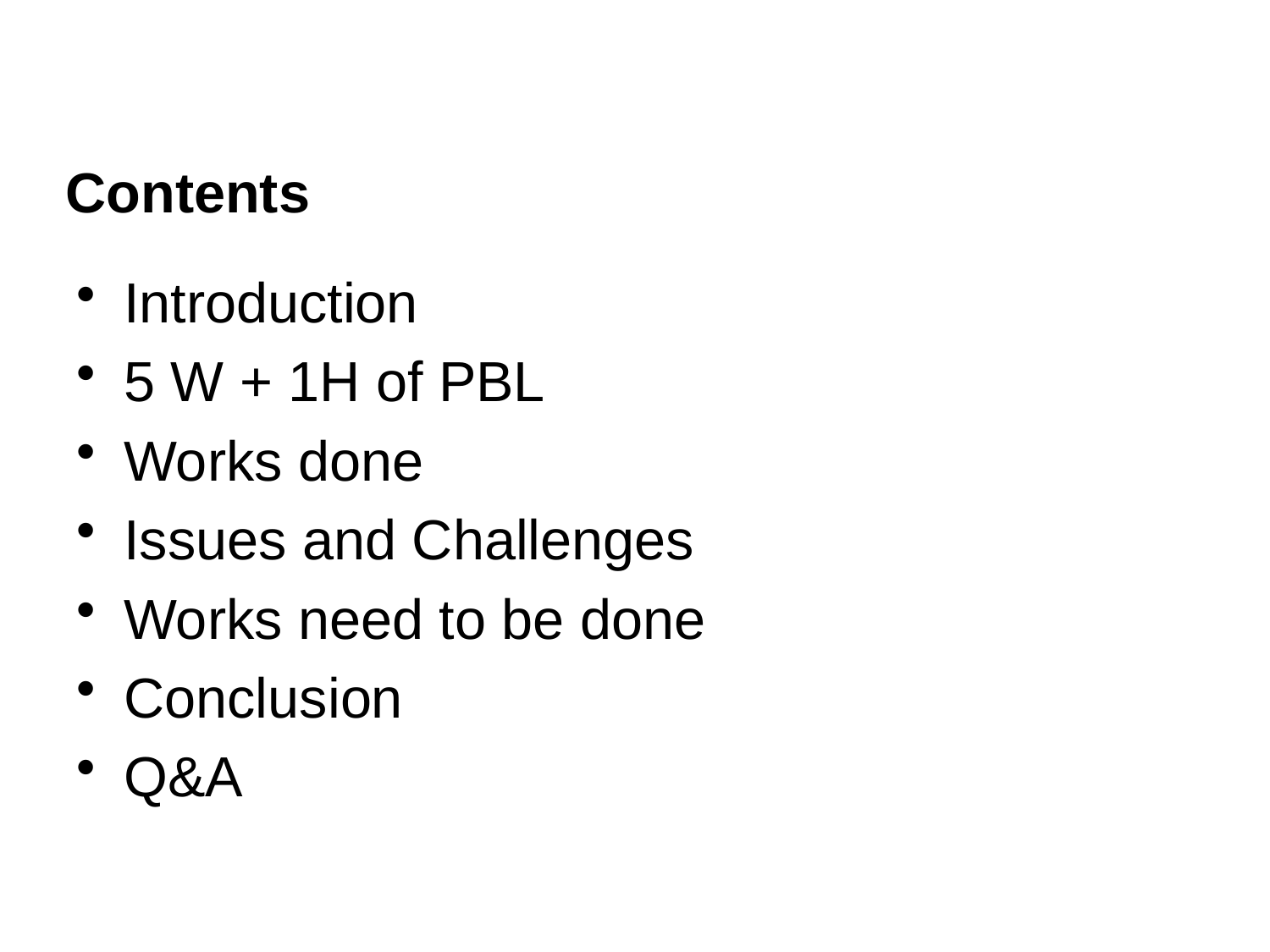

# Contents
Introduction
5 W + 1H of PBL
Works done
Issues and Challenges
Works need to be done
Conclusion
Q&A